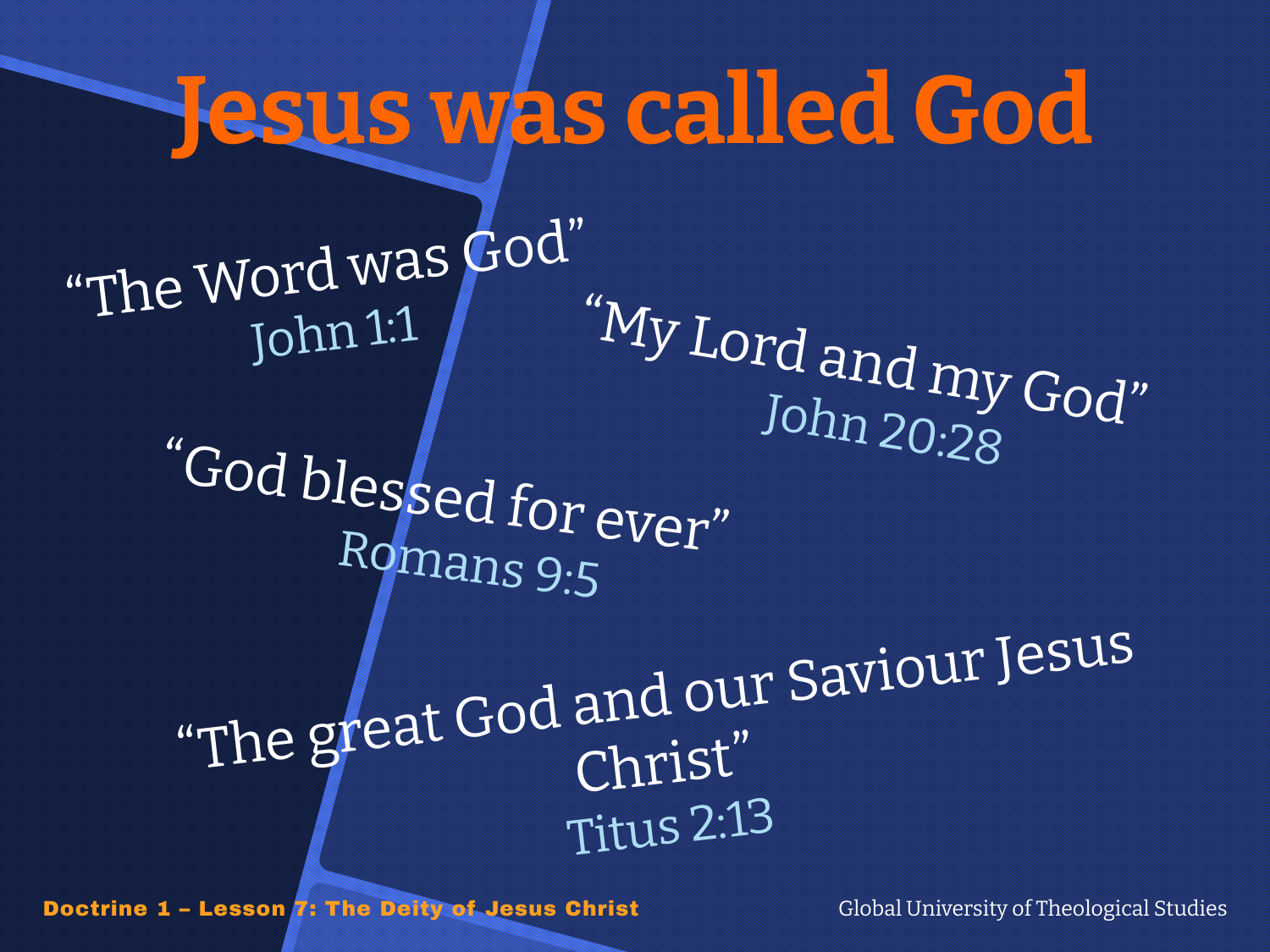

Jesus was called God
“The Word was God”
John 1:1
“My Lord and my God”
John 20:28
“God blessed for ever”
Romans 9:5
“The great God and our Saviour Jesus Christ”
Titus 2:13
Doctrine 1 – Lesson 7: The Deity of Jesus Christ                         Global University of Theological Studies